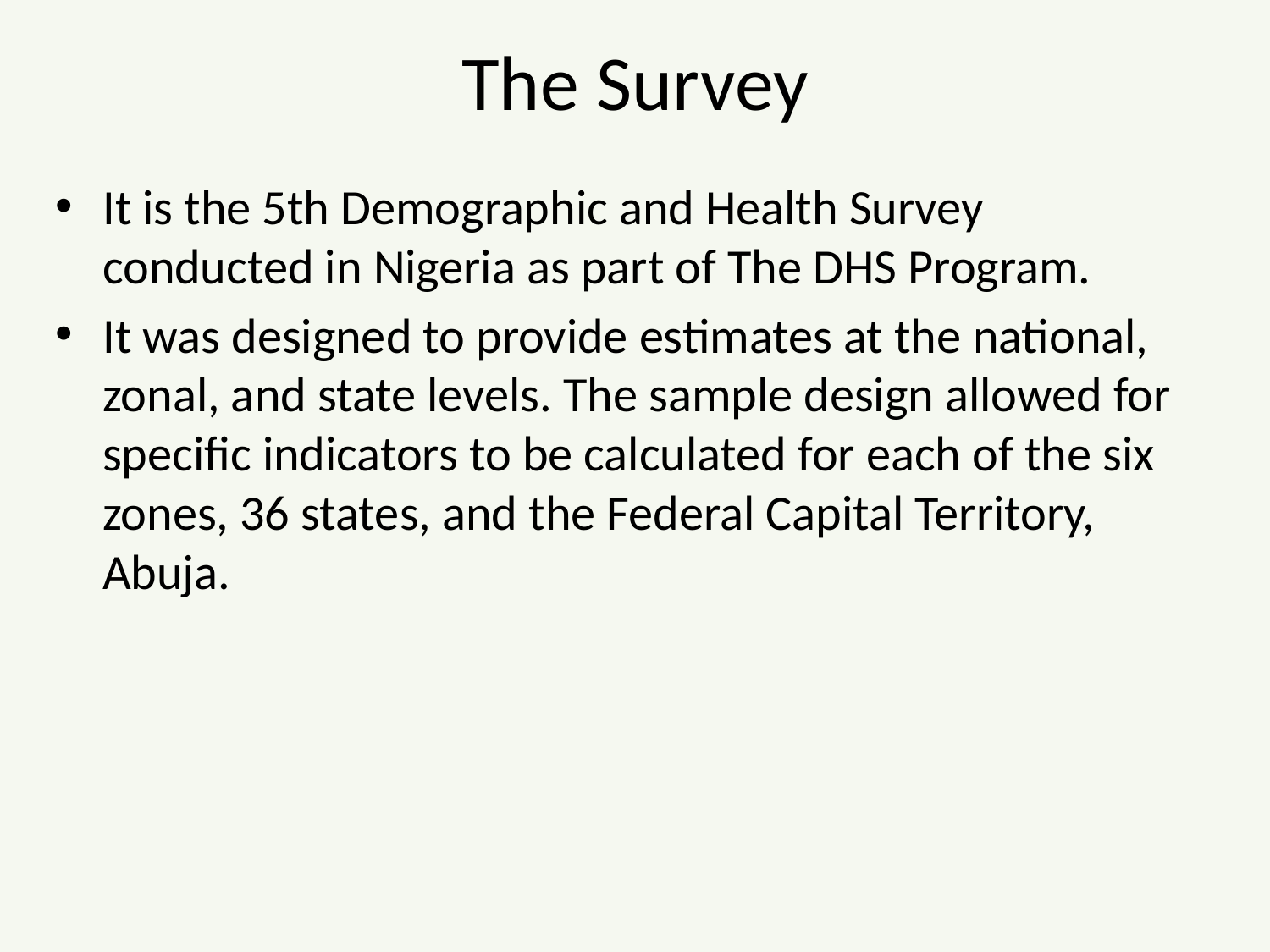

The Survey
It is the 5th Demographic and Health Survey conducted in Nigeria as part of The DHS Program.
It was designed to provide estimates at the national, zonal, and state levels. The sample design allowed for specific indicators to be calculated for each of the six zones, 36 states, and the Federal Capital Territory, Abuja.